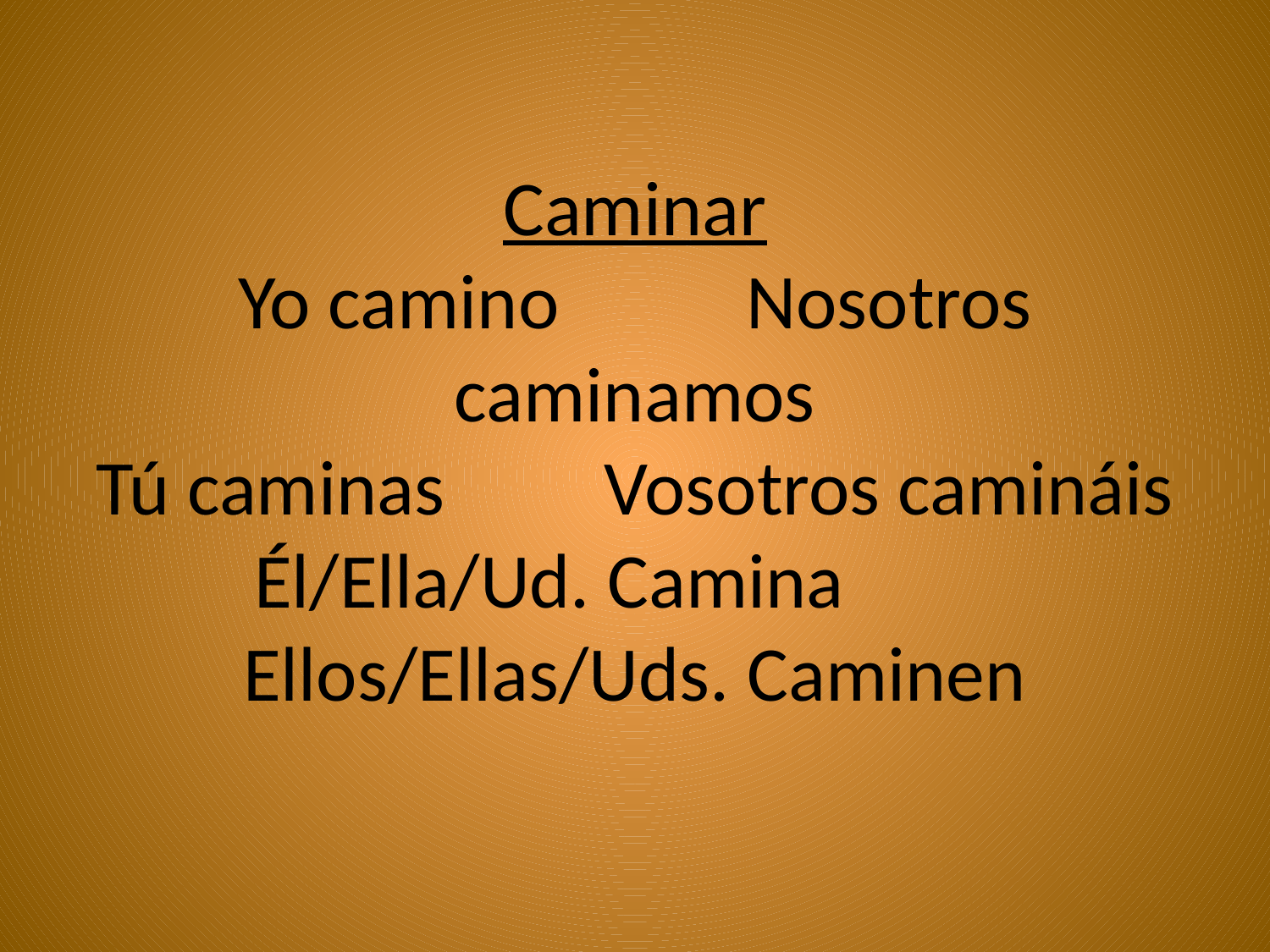

# Caminar Yo camino		Nosotros caminamos Tú caminas		Vosotros camináis Él/Ella/Ud. Camina Ellos/Ellas/Uds. Caminen